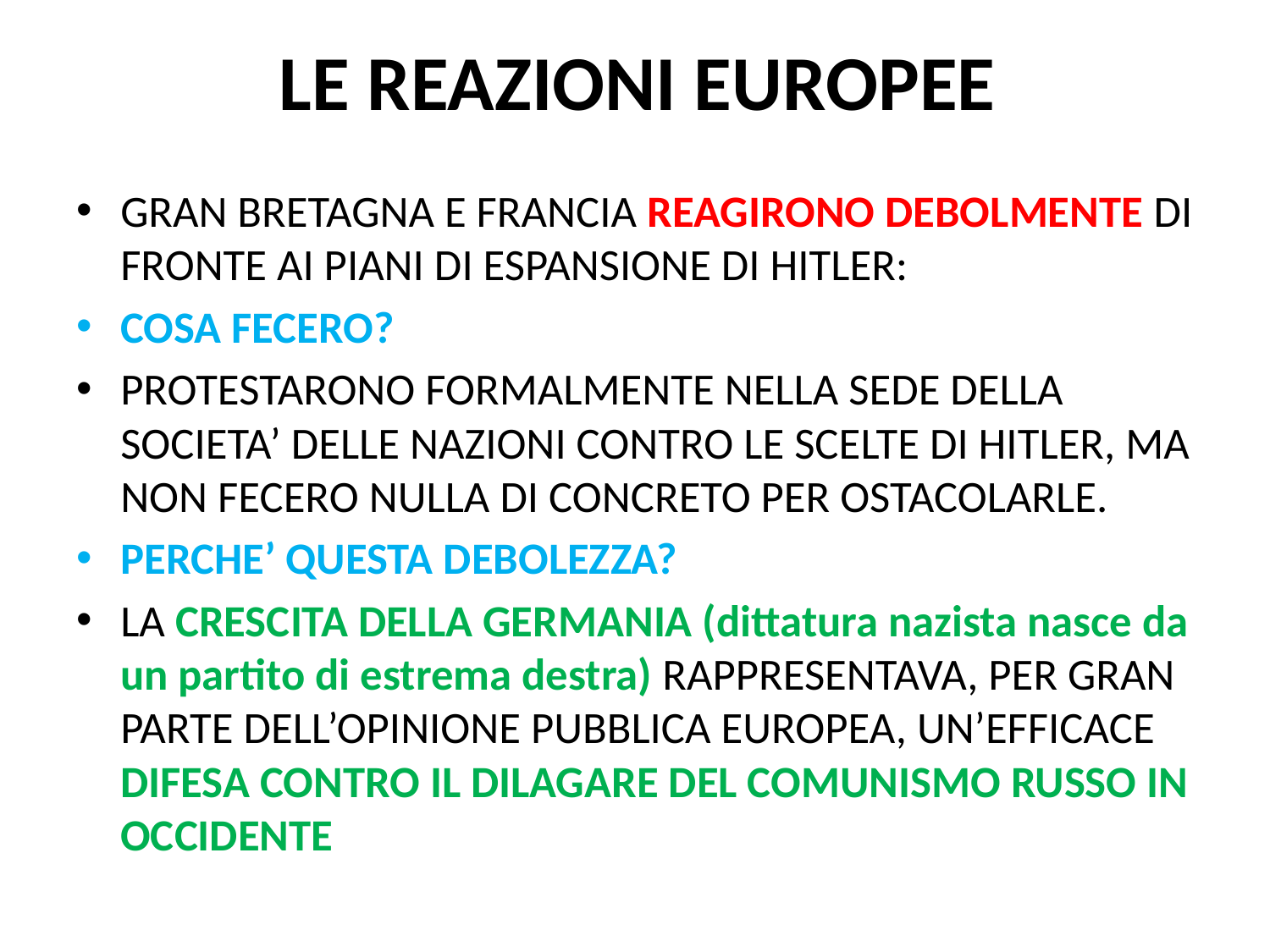

# LE REAZIONI EUROPEE
GRAN BRETAGNA E FRANCIA REAGIRONO DEBOLMENTE DI FRONTE AI PIANI DI ESPANSIONE DI HITLER:
COSA FECERO?
PROTESTARONO FORMALMENTE NELLA SEDE DELLA SOCIETA’ DELLE NAZIONI CONTRO LE SCELTE DI HITLER, MA NON FECERO NULLA DI CONCRETO PER OSTACOLARLE.
PERCHE’ QUESTA DEBOLEZZA?
LA CRESCITA DELLA GERMANIA (dittatura nazista nasce da un partito di estrema destra) RAPPRESENTAVA, PER GRAN PARTE DELL’OPINIONE PUBBLICA EUROPEA, UN’EFFICACE DIFESA CONTRO IL DILAGARE DEL COMUNISMO RUSSO IN OCCIDENTE